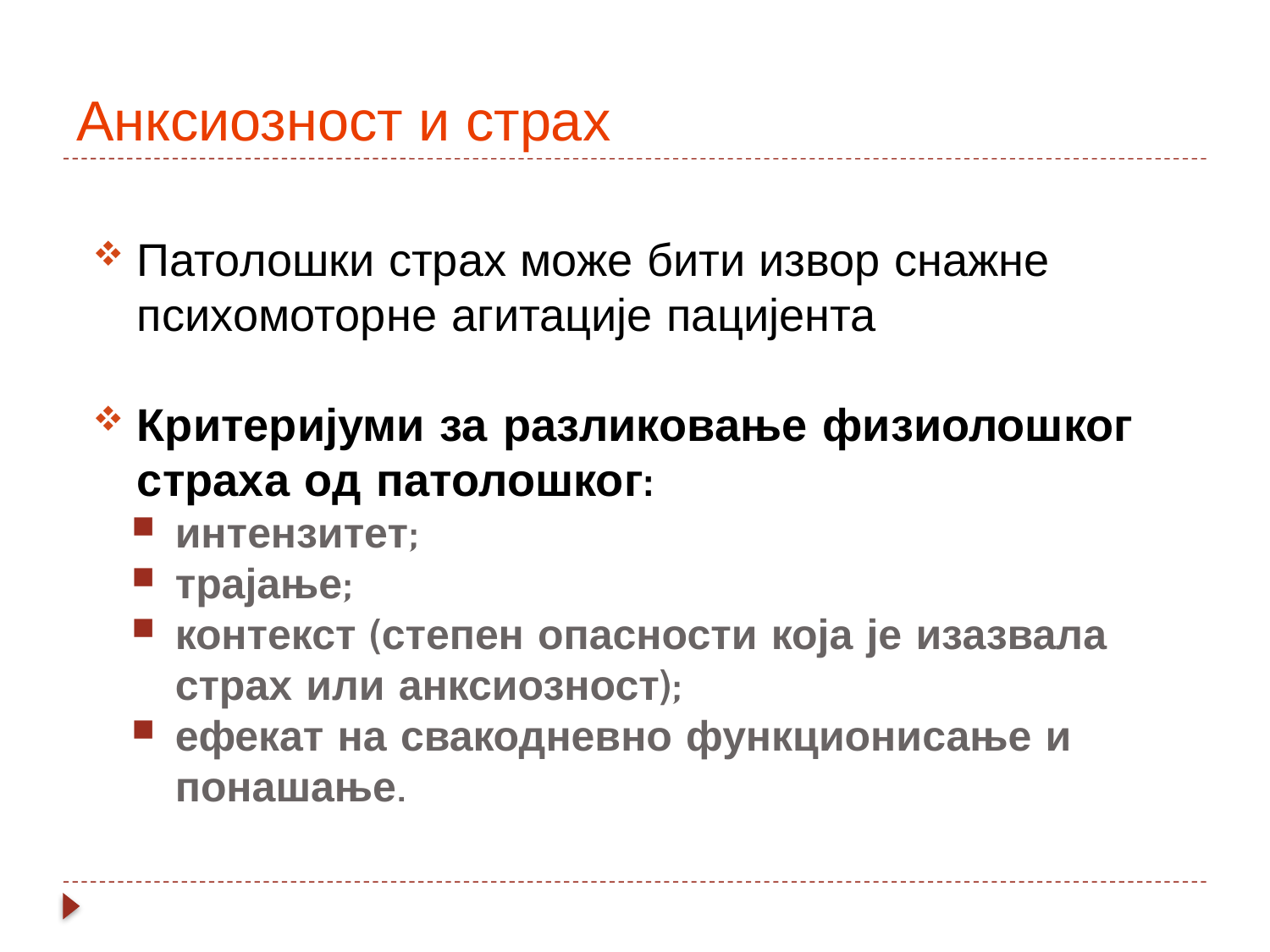

# Анксиозност и страх

Патолошки страх може бити извор снажне психомоторне агитације пацијента

Критеријуми за разликовање физиолошког страха од патолошког:
интензитет;
трајање;
контекст (степен опасности која је изазвала страх или анксиозност);
ефекат на свакодневно функционисање и понашање.